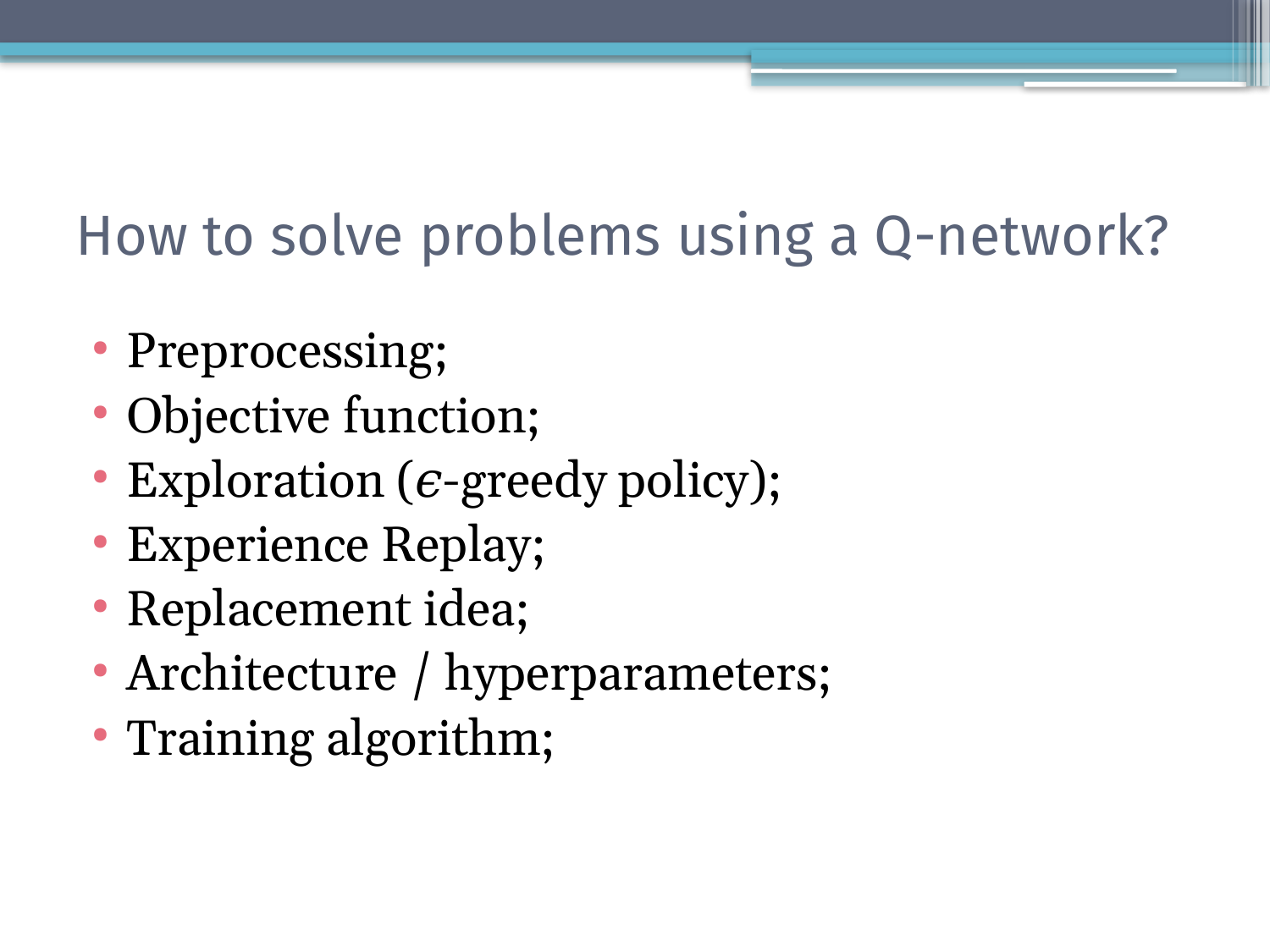

# How to solve problems using a Q-network?
Preprocessing;
Objective function;
Exploration (𝜖-greedy policy);
Experience Replay;
Replacement idea;
Architecture / hyperparameters;
Training algorithm;